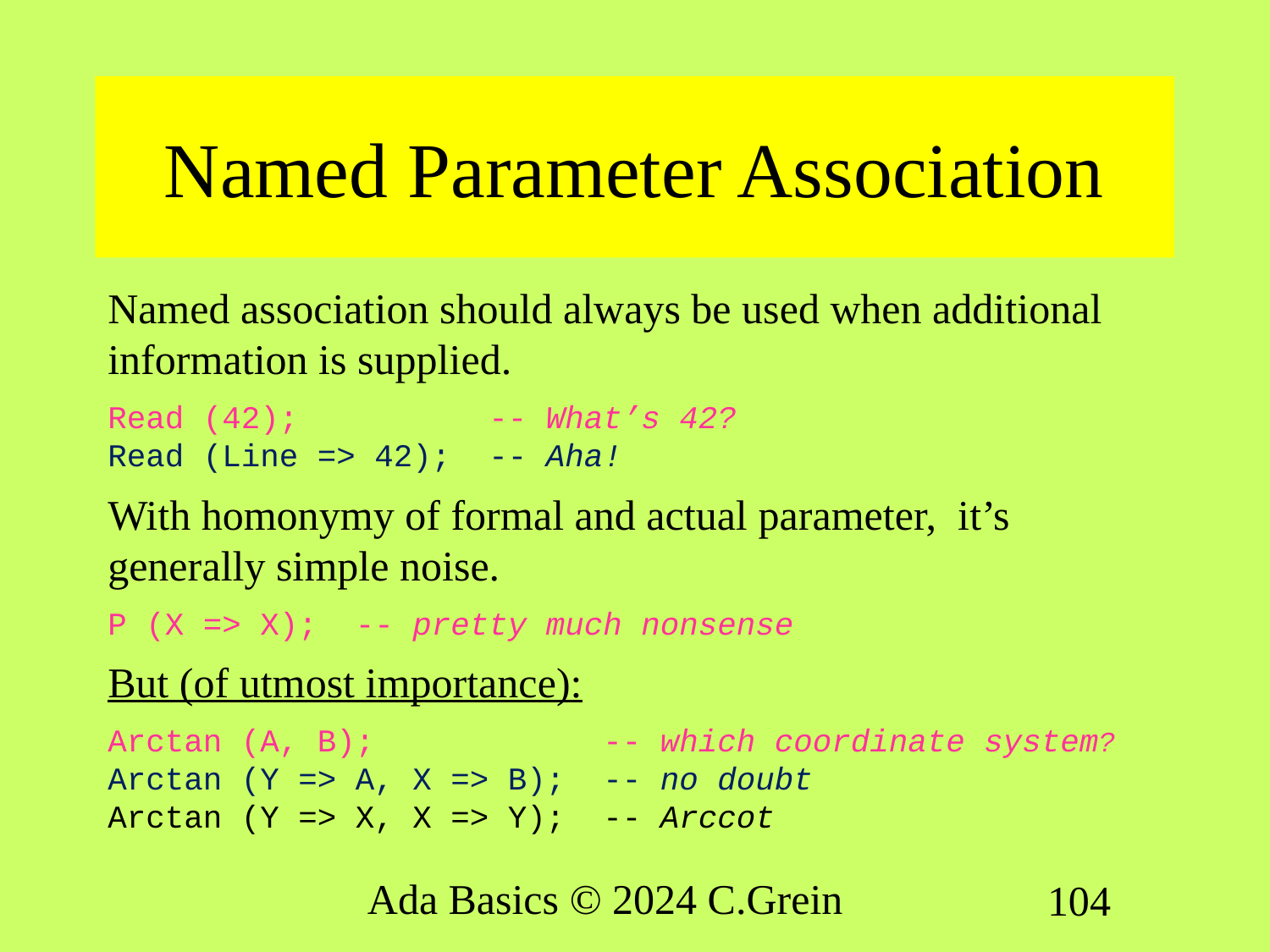

# Named Parameter Association
Named association should always be used when additional information is supplied.
Read (42);          -- What’s 42?
Read (Line => 42);  -- Aha!
With homonymy of formal and actual parameter,  it’s generally simple noise.
P (X => X);  -- pretty much nonsense
But (of utmost importance):
Arctan (A, B);            -- which coordinate system?
Arctan (Y => A, X => B);  -- no doubt
Arctan (Y => X, X => Y);  -- Arccot
Ada Basics © 2024 C.Grein
104